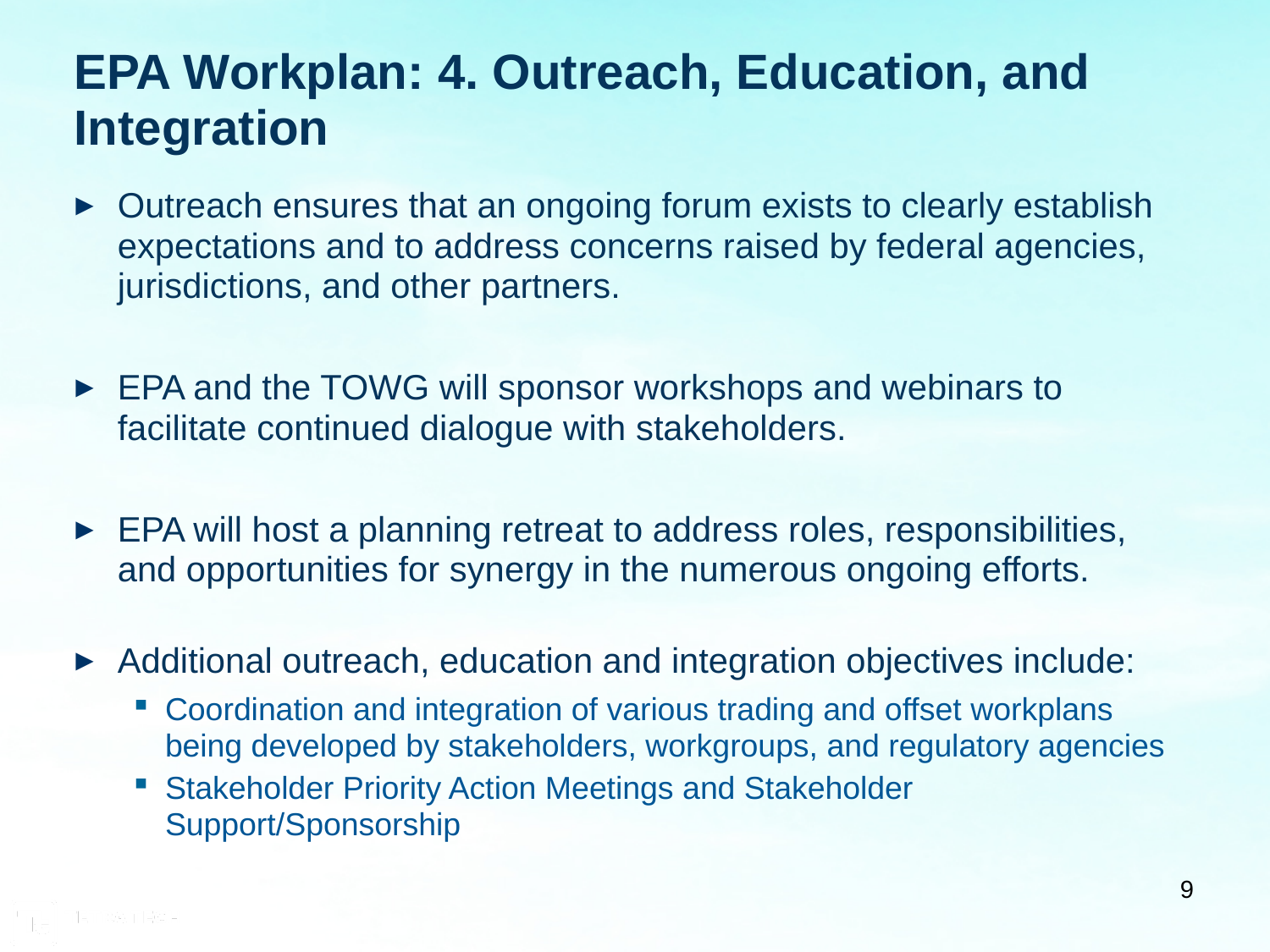

# EPA Workplan: 4. Outreach, Education, and Integration
Outreach ensures that an ongoing forum exists to clearly establish expectations and to address concerns raised by federal agencies, jurisdictions, and other partners.

EPA and the TOWG will sponsor workshops and webinars to facilitate continued dialogue with stakeholders.

EPA will host a planning retreat to address roles, responsibilities, and opportunities for synergy in the numerous ongoing efforts.

Additional outreach, education and integration objectives include:
Coordination and integration of various trading and offset workplans being developed by stakeholders, workgroups, and regulatory agencies
Stakeholder Priority Action Meetings and Stakeholder Support/Sponsorship

9